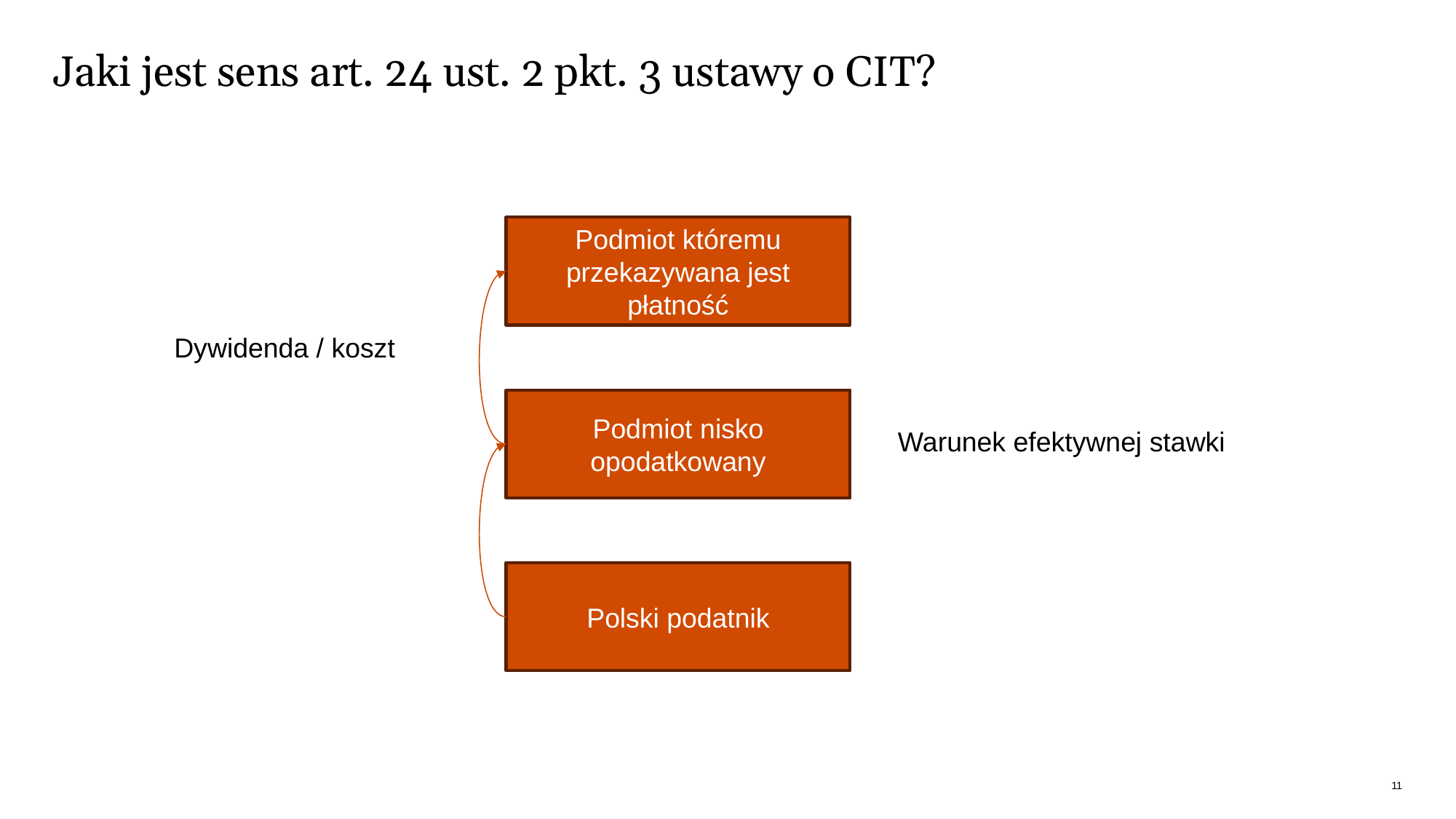

# Jaki jest sens art. 24 ust. 2 pkt. 3 ustawy o CIT?
Podmiot któremu przekazywana jest płatność
Dywidenda / koszt
Podmiot nisko opodatkowany
Warunek efektywnej stawki
Polski podatnik
11